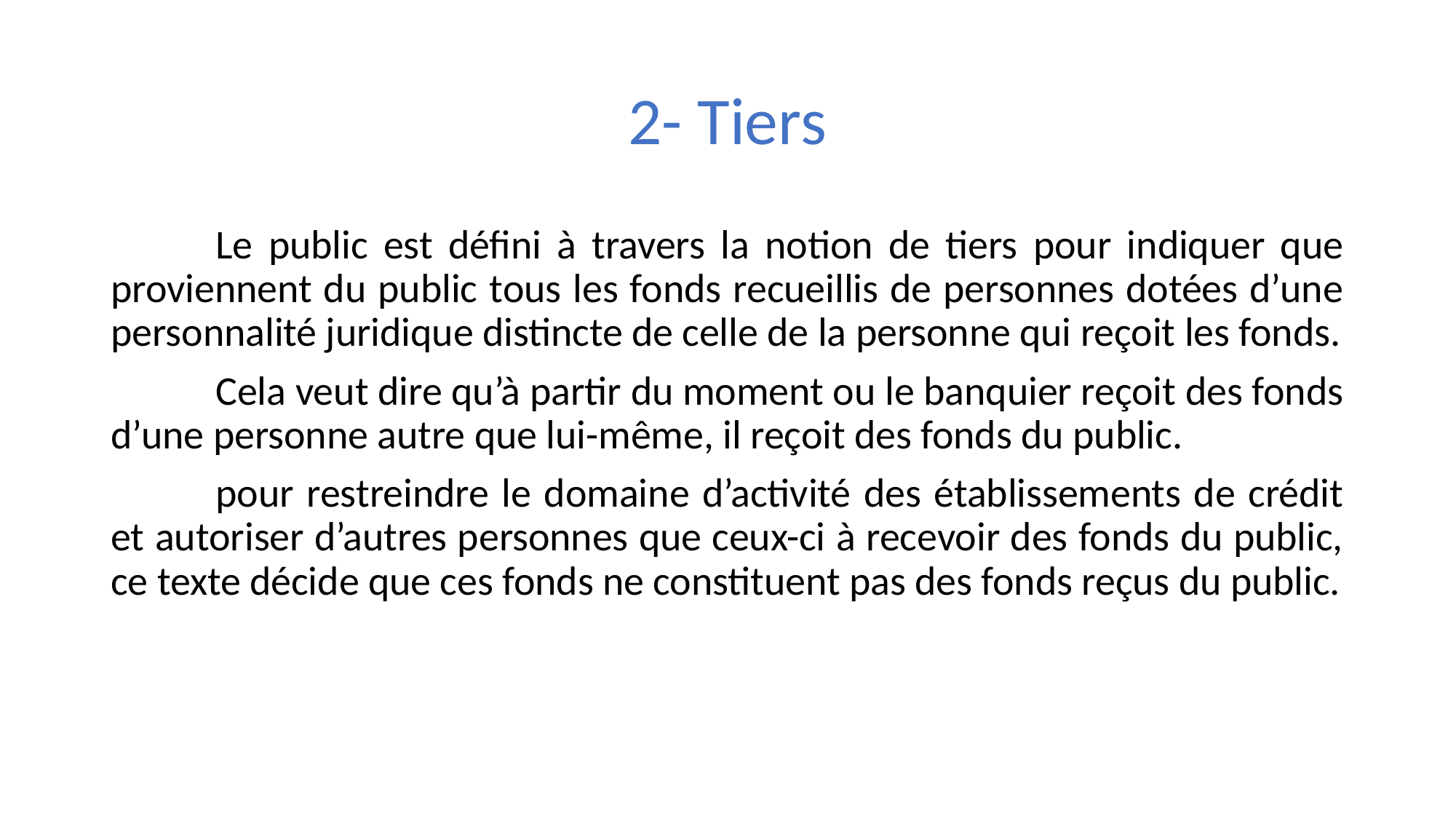

# 2- Tiers
	Le public est défini à travers la notion de tiers pour indiquer que proviennent du public tous les fonds recueillis de personnes dotées d’une personnalité juridique distincte de celle de la personne qui reçoit les fonds.
	Cela veut dire qu’à partir du moment ou le banquier reçoit des fonds d’une personne autre que lui-même, il reçoit des fonds du public.
	pour restreindre le domaine d’activité des établissements de crédit et autoriser d’autres personnes que ceux-ci à recevoir des fonds du public, ce texte décide que ces fonds ne constituent pas des fonds reçus du public.